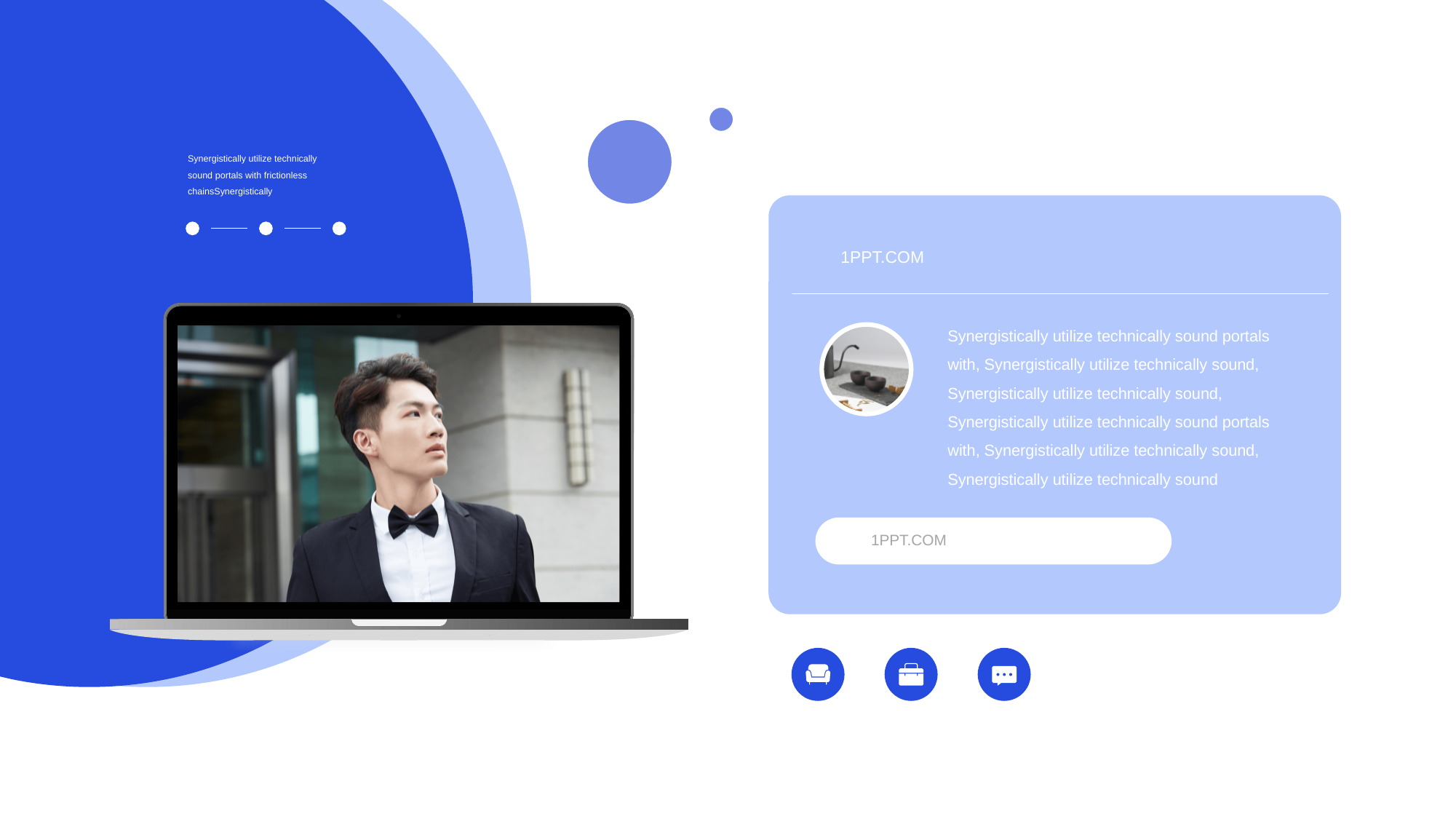

Synergistically utilize technically sound portals with frictionless chainsSynergistically

1PPT.COM

Synergistically utilize technically sound portals with, Synergistically utilize technically sound, Synergistically utilize technically sound, Synergistically utilize technically sound portals with, Synergistically utilize technically sound, Synergistically utilize technically sound

1PPT.COM